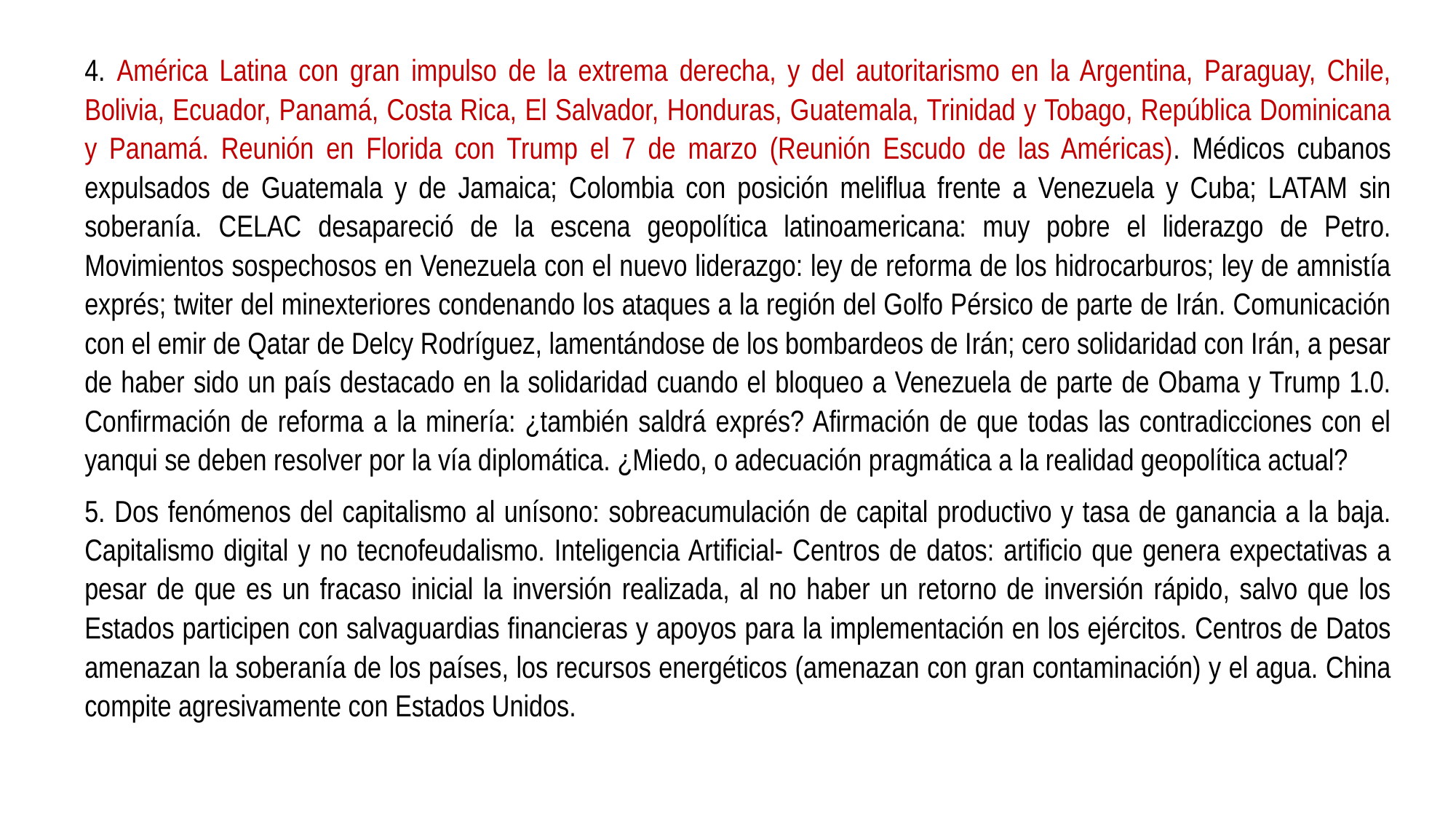

4. América Latina con gran impulso de la extrema derecha, y del autoritarismo en la Argentina, Paraguay, Chile, Bolivia, Ecuador, Panamá, Costa Rica, El Salvador, Honduras, Guatemala, Trinidad y Tobago, República Dominicana y Panamá. Reunión en Florida con Trump el 7 de marzo (Reunión Escudo de las Américas). Médicos cubanos expulsados de Guatemala y de Jamaica; Colombia con posición meliflua frente a Venezuela y Cuba; LATAM sin soberanía. CELAC desapareció de la escena geopolítica latinoamericana: muy pobre el liderazgo de Petro. Movimientos sospechosos en Venezuela con el nuevo liderazgo: ley de reforma de los hidrocarburos; ley de amnistía exprés; twiter del minexteriores condenando los ataques a la región del Golfo Pérsico de parte de Irán. Comunicación con el emir de Qatar de Delcy Rodríguez, lamentándose de los bombardeos de Irán; cero solidaridad con Irán, a pesar de haber sido un país destacado en la solidaridad cuando el bloqueo a Venezuela de parte de Obama y Trump 1.0. Confirmación de reforma a la minería: ¿también saldrá exprés? Afirmación de que todas las contradicciones con el yanqui se deben resolver por la vía diplomática. ¿Miedo, o adecuación pragmática a la realidad geopolítica actual?
5. Dos fenómenos del capitalismo al unísono: sobreacumulación de capital productivo y tasa de ganancia a la baja. Capitalismo digital y no tecnofeudalismo. Inteligencia Artificial- Centros de datos: artificio que genera expectativas a pesar de que es un fracaso inicial la inversión realizada, al no haber un retorno de inversión rápido, salvo que los Estados participen con salvaguardias financieras y apoyos para la implementación en los ejércitos. Centros de Datos amenazan la soberanía de los países, los recursos energéticos (amenazan con gran contaminación) y el agua. China compite agresivamente con Estados Unidos.